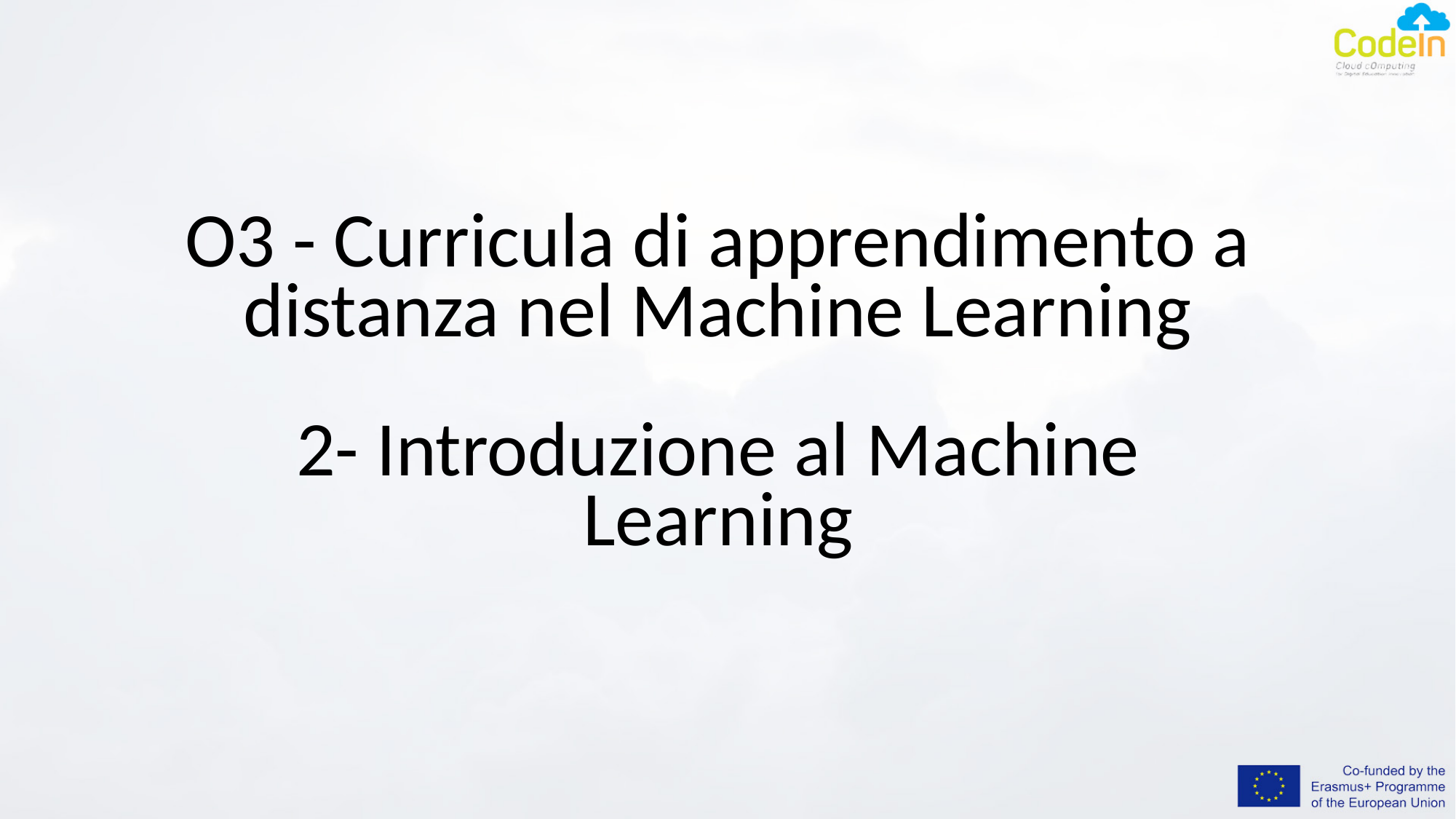

# O3 - Curricula di apprendimento a distanza nel Machine Learning 2- Introduzione al Machine Learning